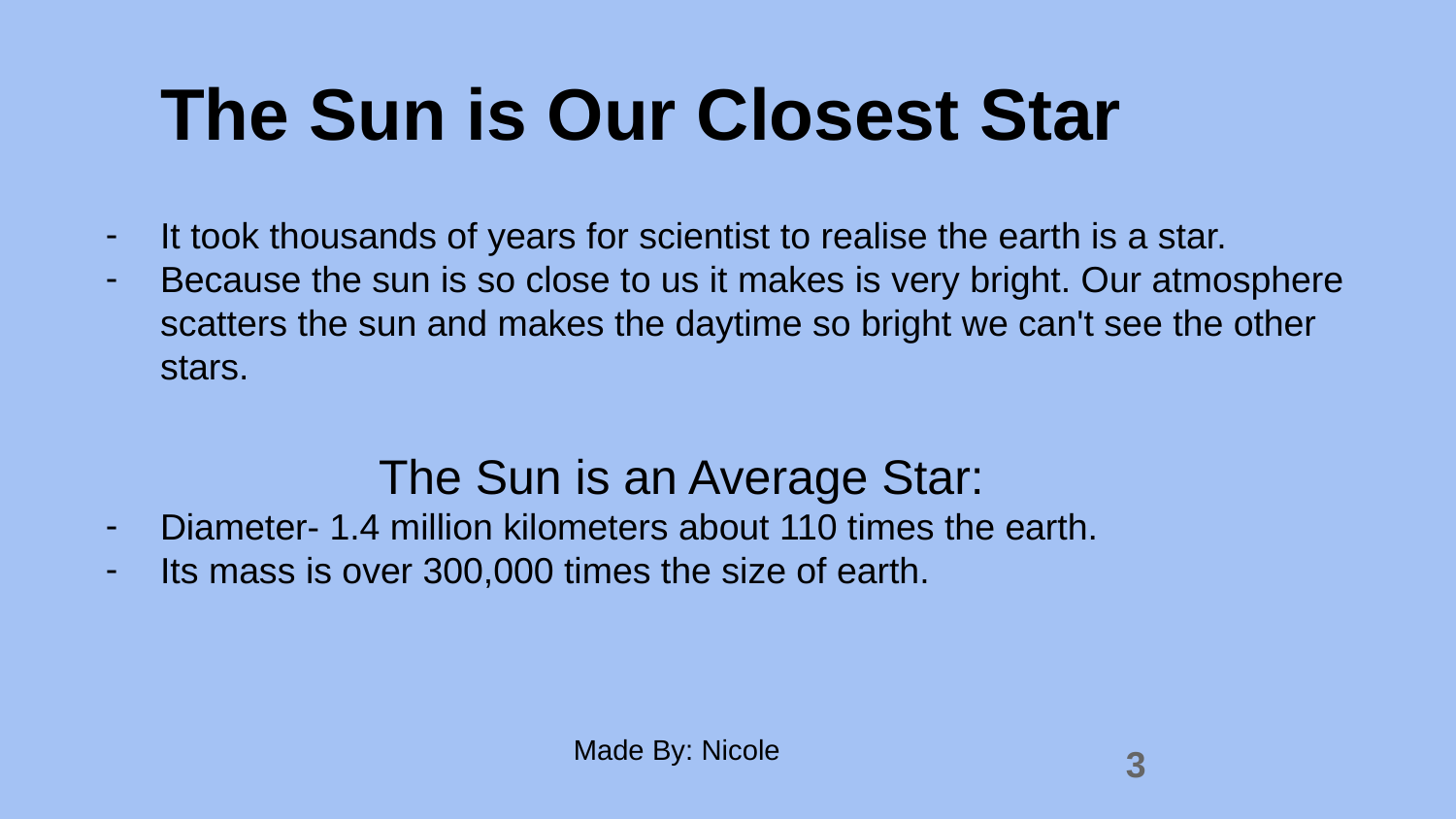

# The Sun is Our Closest Star
It took thousands of years for scientist to realise the earth is a star.
Because the sun is so close to us it makes is very bright. Our atmosphere scatters the sun and makes the daytime so bright we can't see the other stars.

The Sun is an Average Star:
Diameter- 1.4 million kilometers about 110 times the earth.
Its mass is over 300,000 times the size of earth.
Made By: Nicole
3